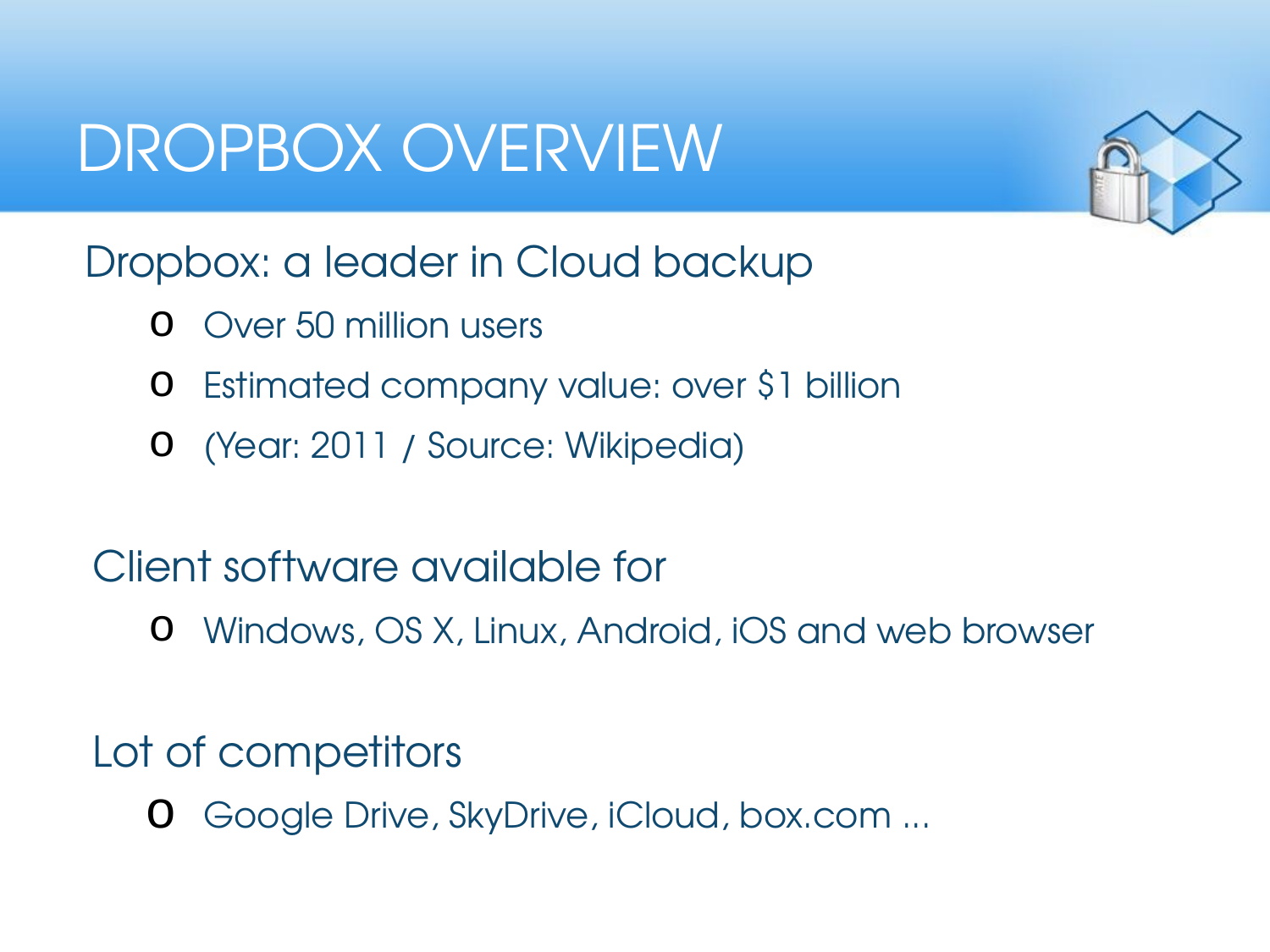

# Dropbox overview
Dropbox: a leader in Cloud backup
Over 50 million users
Estimated company value: over $1 billion
(Year: 2011 / Source: Wikipedia)

Client software available for
Windows, OS X, Linux, Android, iOS and web browser

Lot of competitors
Google Drive, SkyDrive, iCloud, box.com ...